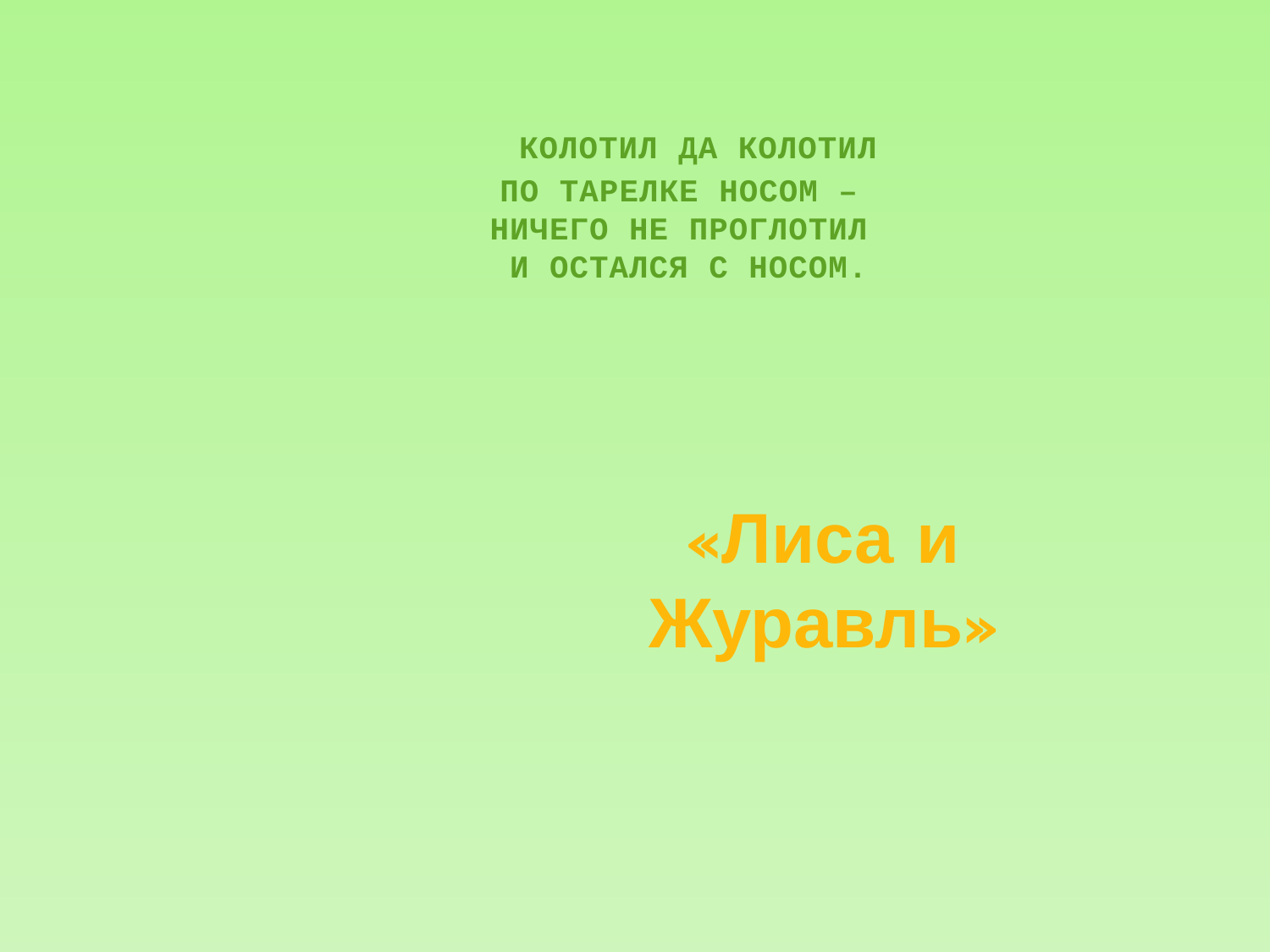

КОЛОТИЛ ДА КОЛОТИЛ
 ПО ТАРЕЛКЕ НОСОМ –
 НИЧЕГО НЕ ПРОГЛОТИЛ
 И ОСТАЛСЯ С НОСОМ.

«Лиса и Журавль»